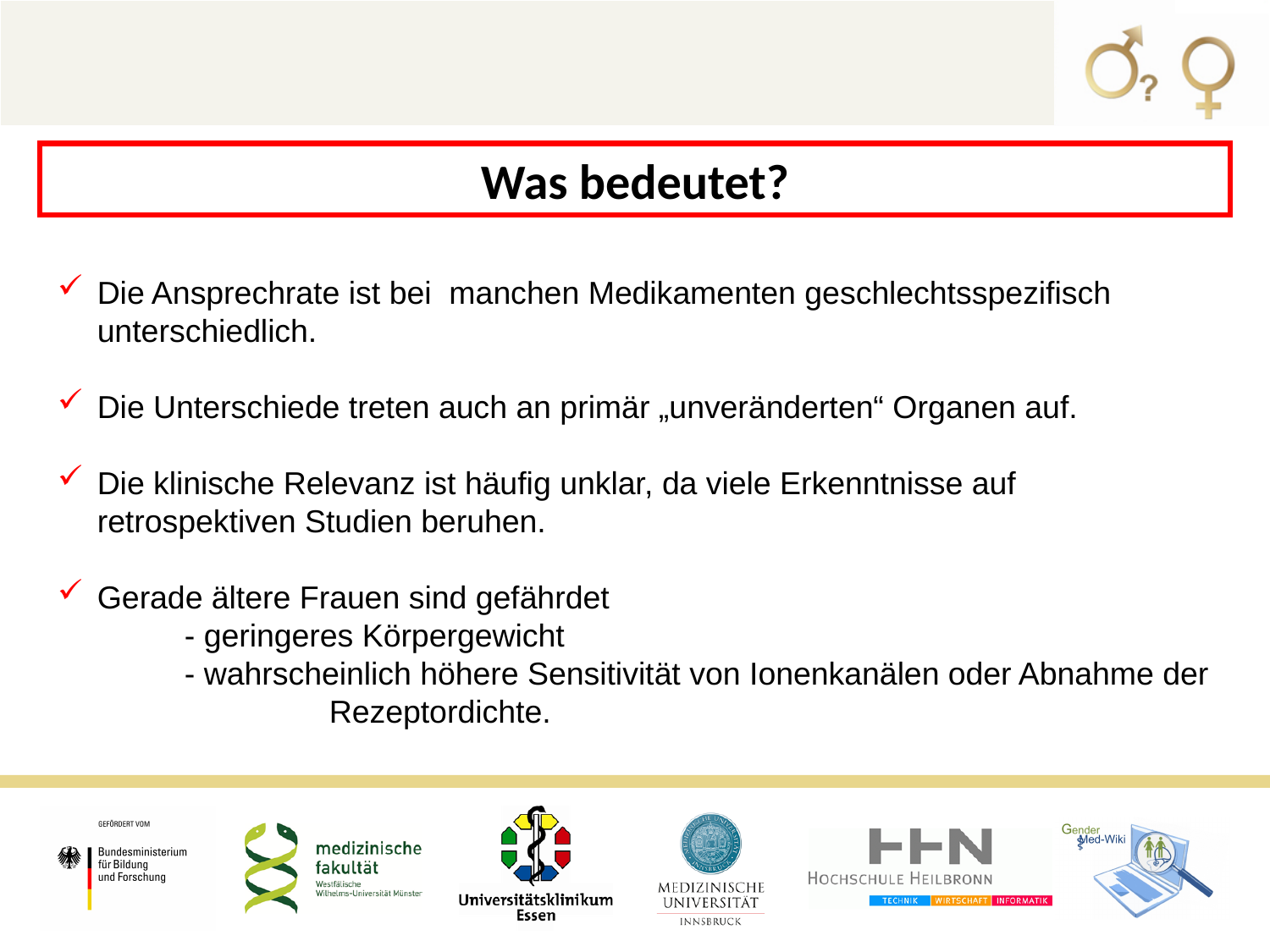

Was bedeutet?
Die Ansprechrate ist bei  manchen Medikamenten geschlechtsspezifisch unterschiedlich.

Die Unterschiede treten auch an primär „unveränderten“ Organen auf.

Die klinische Relevanz ist häufig unklar, da viele Erkenntnisse auf retrospektiven Studien beruhen.

Gerade ältere Frauen sind gefährdet
	- geringeres Körpergewicht
	- wahrscheinlich höhere Sensitivität von Ionenkanälen oder Abnahme der 	   	  Rezeptordichte.